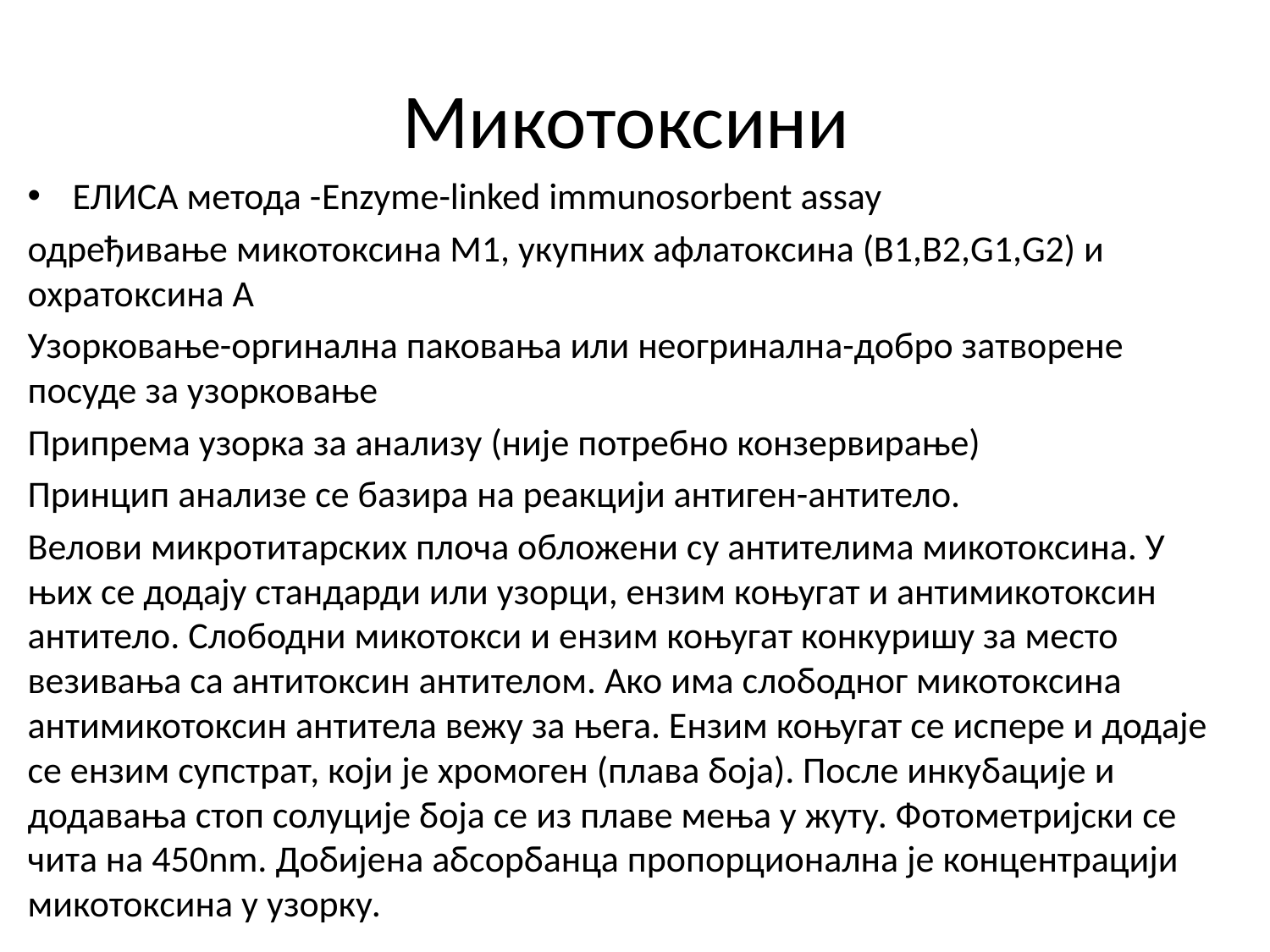

# Микотоксини
ЕЛИСА метода -Enzyme-linked immunosorbent assay
одређивање микотоксина М1, укупних афлатоксина (B1,B2,G1,G2) и охратоксина А
Узорковање-оргинална паковања или неогринална-добро затворене посуде за узорковање
Припрема узорка за анализу (није потребно конзервирање)
Принцип анализе се базира на реакцији антиген-антитело.
Велови микротитарских плоча обложени су антителима микотоксина. У њих се додају стандарди или узорци, ензим коњугат и антимикотоксин антитело. Слободни микотокси и ензим коњугат конкуришу за место везивања са антитоксин антителом. Ако има слободног микотоксина антимикотоксин антитела вежу за њега. Ензим коњугат се испере и додаје се ензим супстрат, који је хромоген (плава боја). После инкубације и додавања стоп солуције боја се из плаве мења у жуту. Фотометријски се чита на 450nm. Добијена абсорбанца пропорционална је концентрацији микотоксина у узорку.